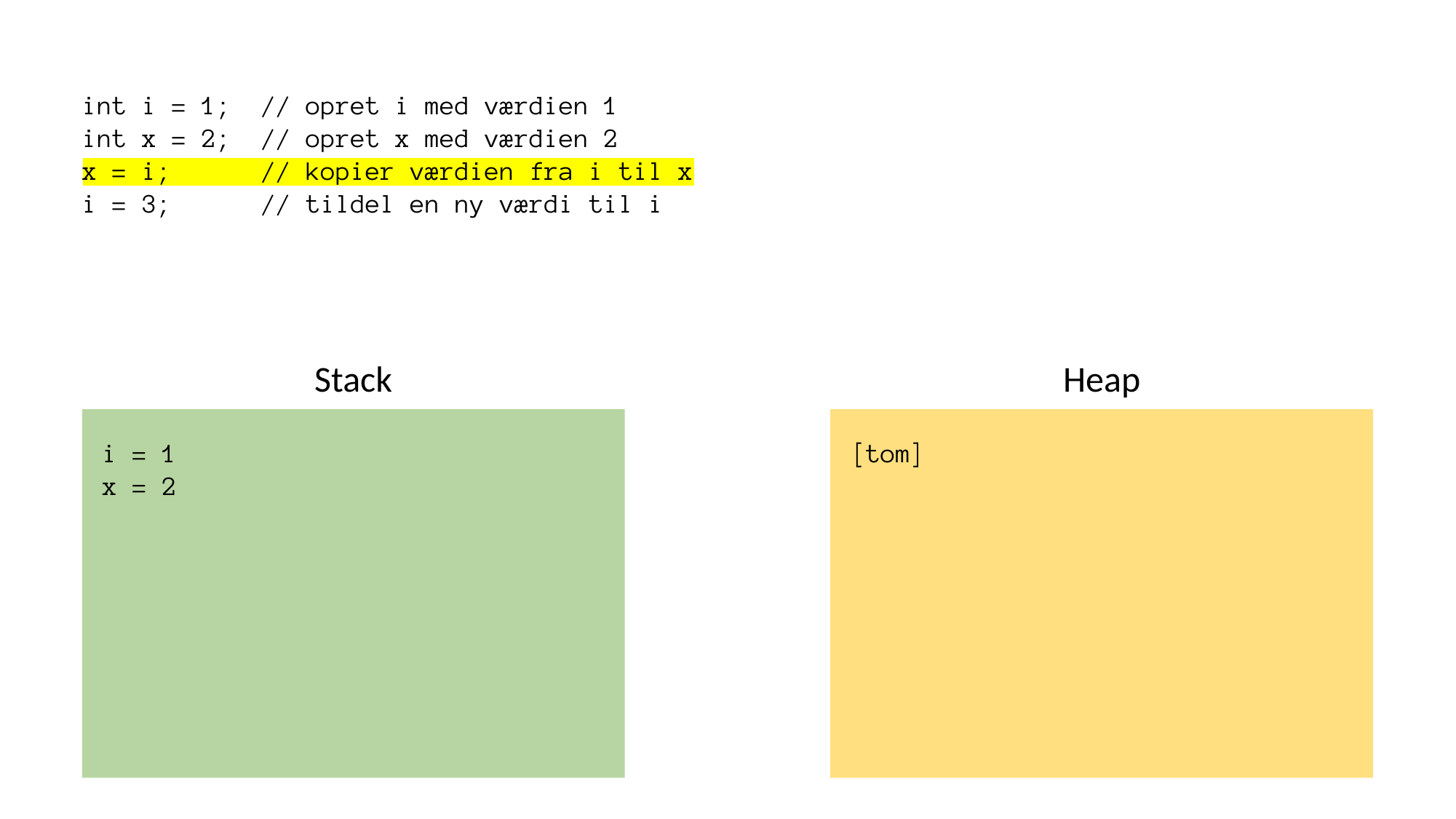

int i = 1;  // opret i med værdien 1
int x = 2;  // opret x med værdien 2
x = i;      // kopier værdien fra i til x
i = 3;      // tildel en ny værdi til i
Heap
Stack

i = 1
x = 2
[tom]